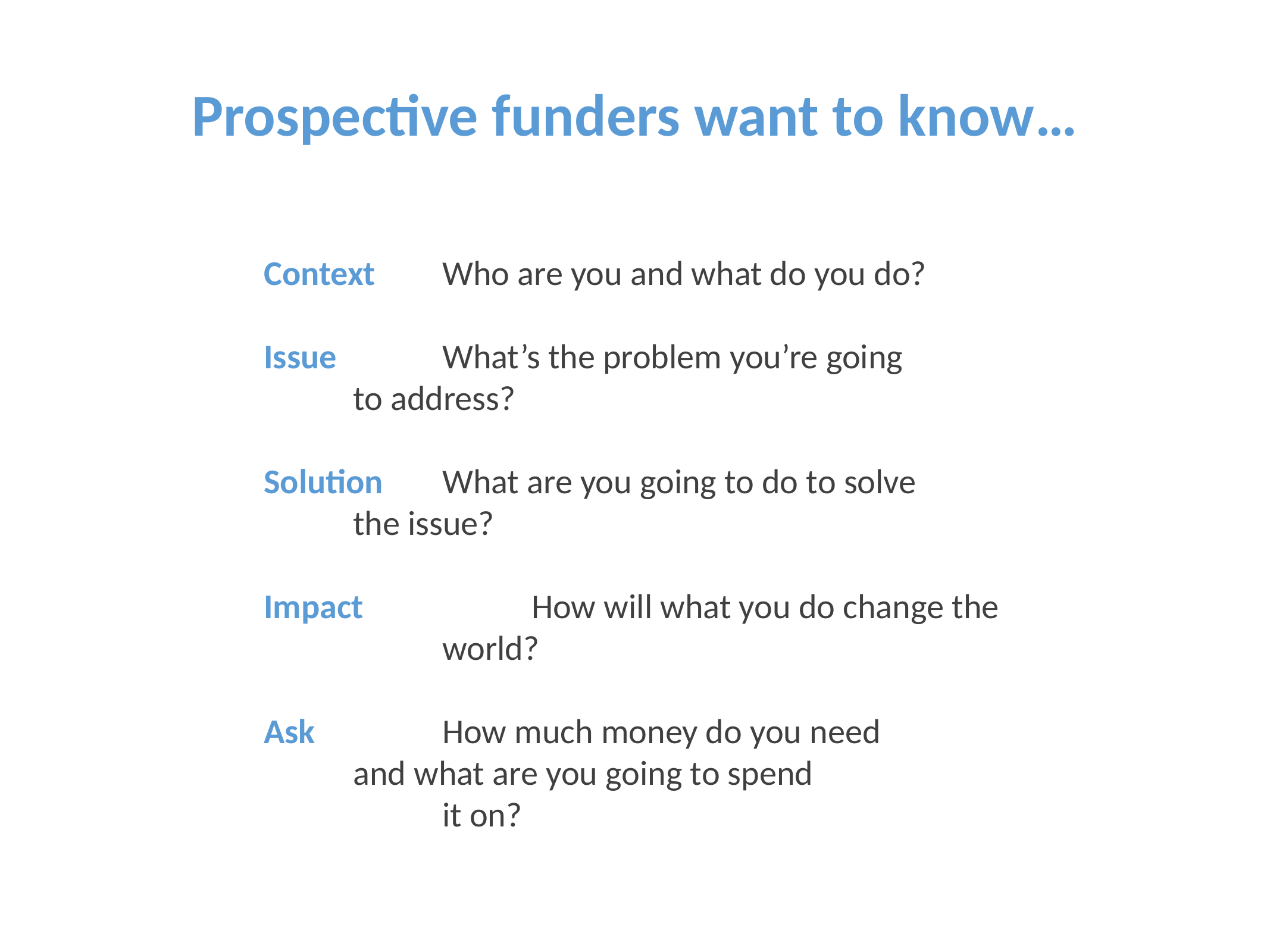

Prospective funders want to know…
Context  	Who are you and what do you do?

Issue  		What’s the problem you’re going 		to address?

Solution  	What are you going to do to solve 		the issue?

Impact  		How will what you do change the 		world?

Ask  		How much money do you need 		and what are you going to spend
		it on?